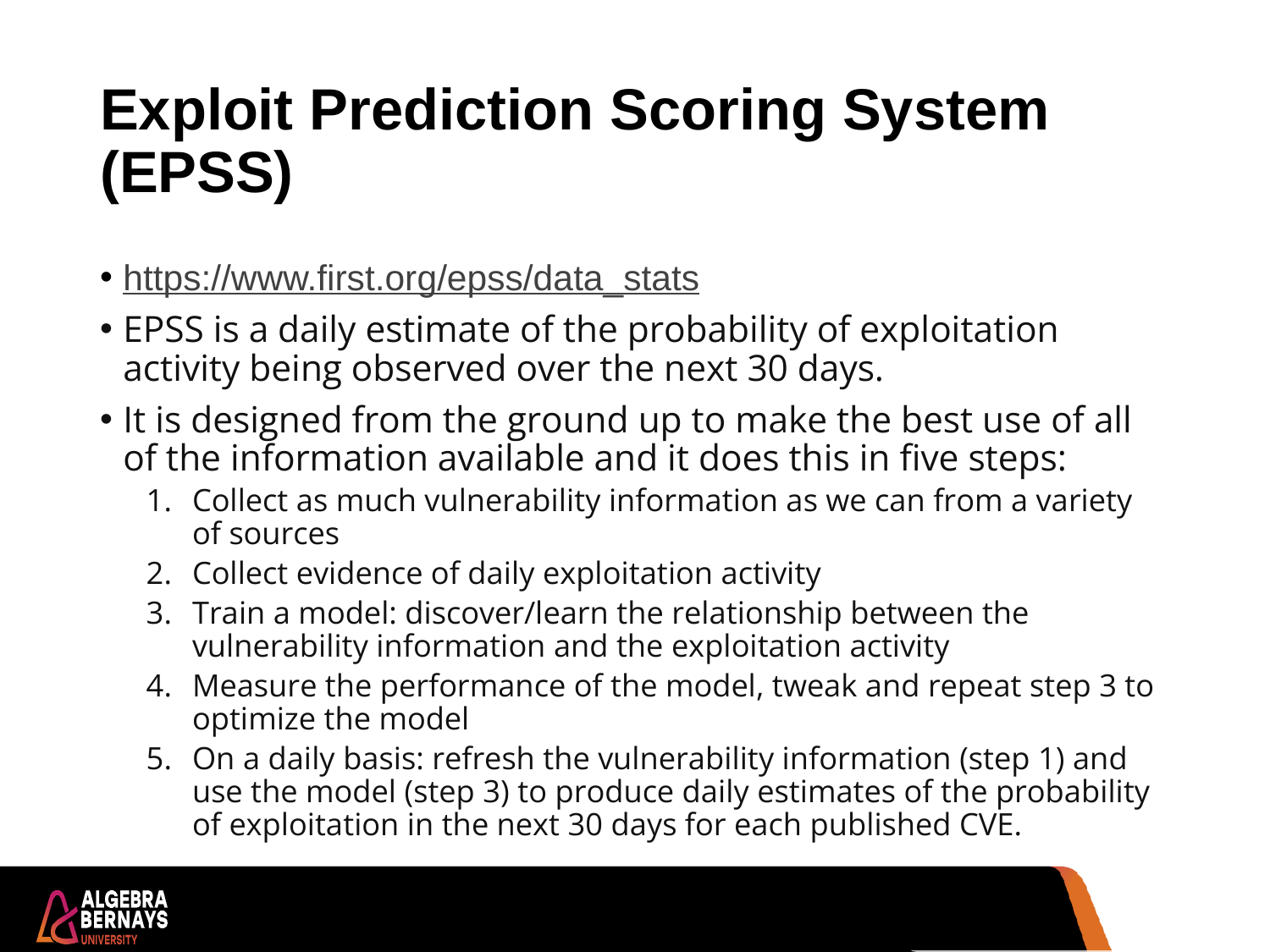

# Exploit Prediction Scoring System (EPSS)
https://www.first.org/epss/data_stats
EPSS is a daily estimate of the probability of exploitation activity being observed over the next 30 days.
It is designed from the ground up to make the best use of all of the information available and it does this in five steps:
Collect as much vulnerability information as we can from a variety of sources
Collect evidence of daily exploitation activity
Train a model: discover/learn the relationship between the vulnerability information and the exploitation activity
Measure the performance of the model, tweak and repeat step 3 to optimize the model
On a daily basis: refresh the vulnerability information (step 1) and use the model (step 3) to produce daily estimates of the probability of exploitation in the next 30 days for each published CVE.